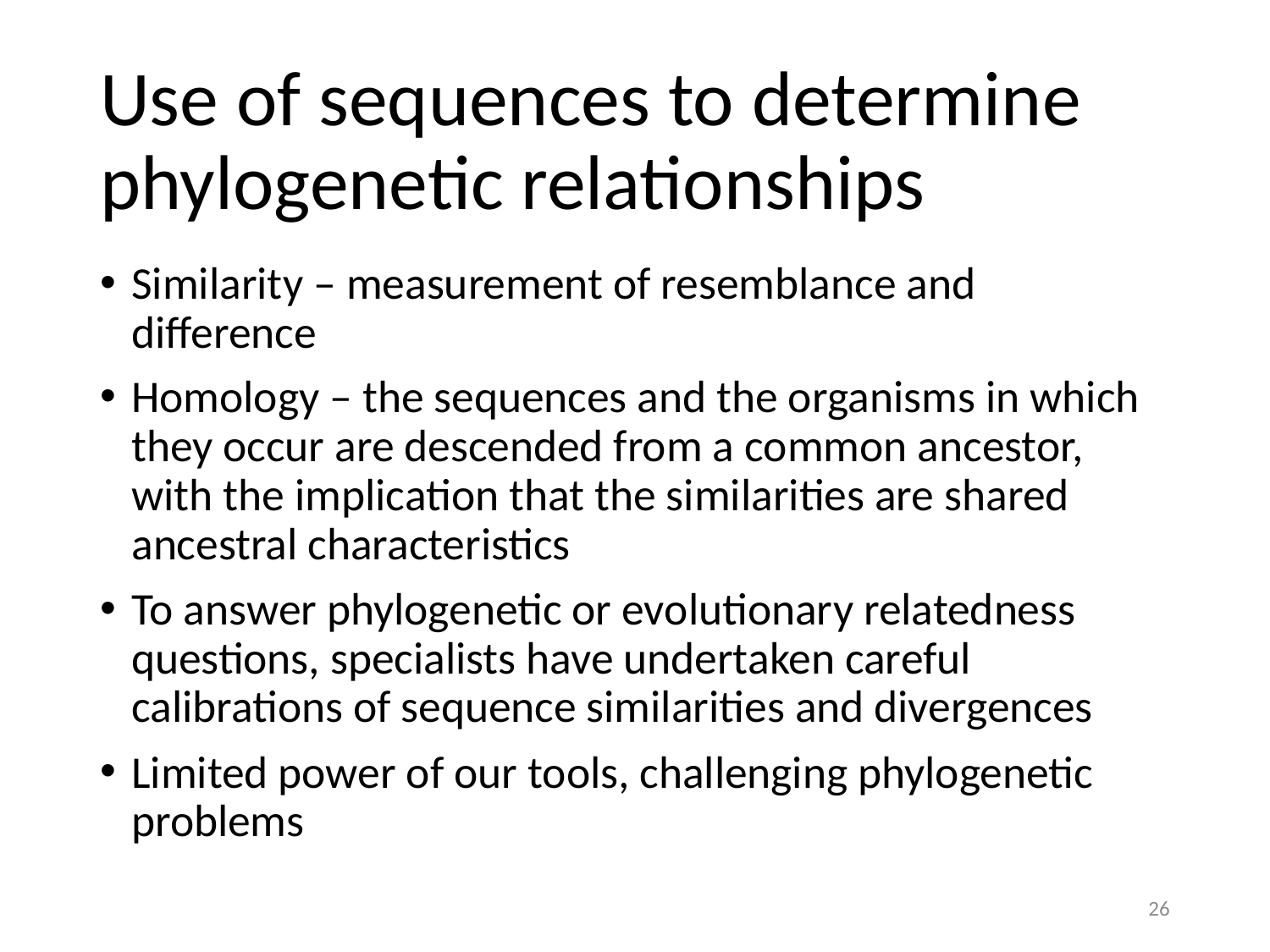

# Use of sequences to determine phylogenetic relationships
Similarity – measurement of resemblance and difference
Homology – the sequences and the organisms in which they occur are descended from a common ancestor, with the implication that the similarities are shared ancestral characteristics
To answer phylogenetic or evolutionary relatedness questions, specialists have undertaken careful calibrations of sequence similarities and divergences
Limited power of our tools, challenging phylogenetic problems

26